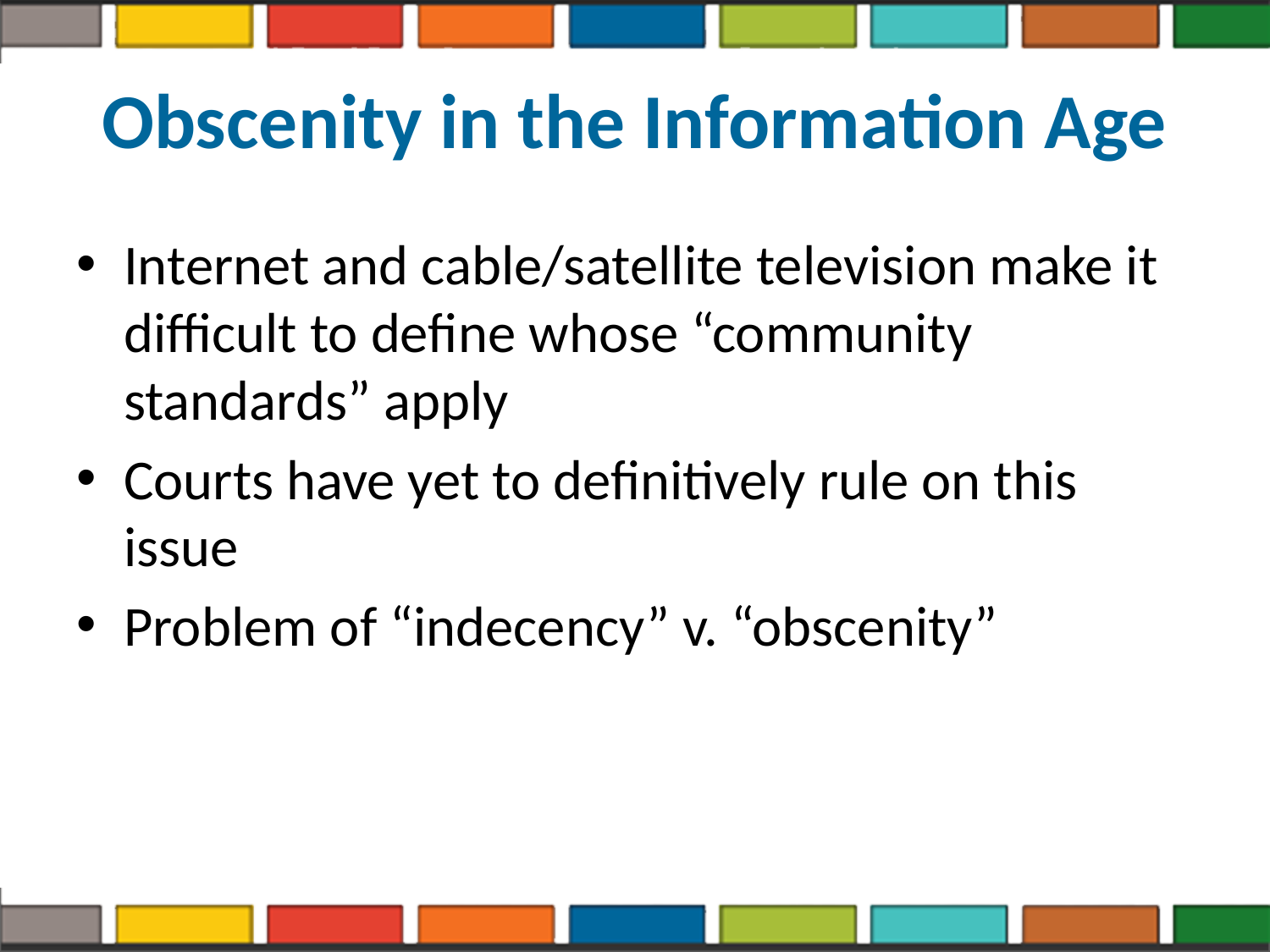

# Obscenity in the Information Age
Internet and cable/satellite television make it difficult to define whose “community standards” apply
Courts have yet to definitively rule on this issue
Problem of “indecency” v. “obscenity”